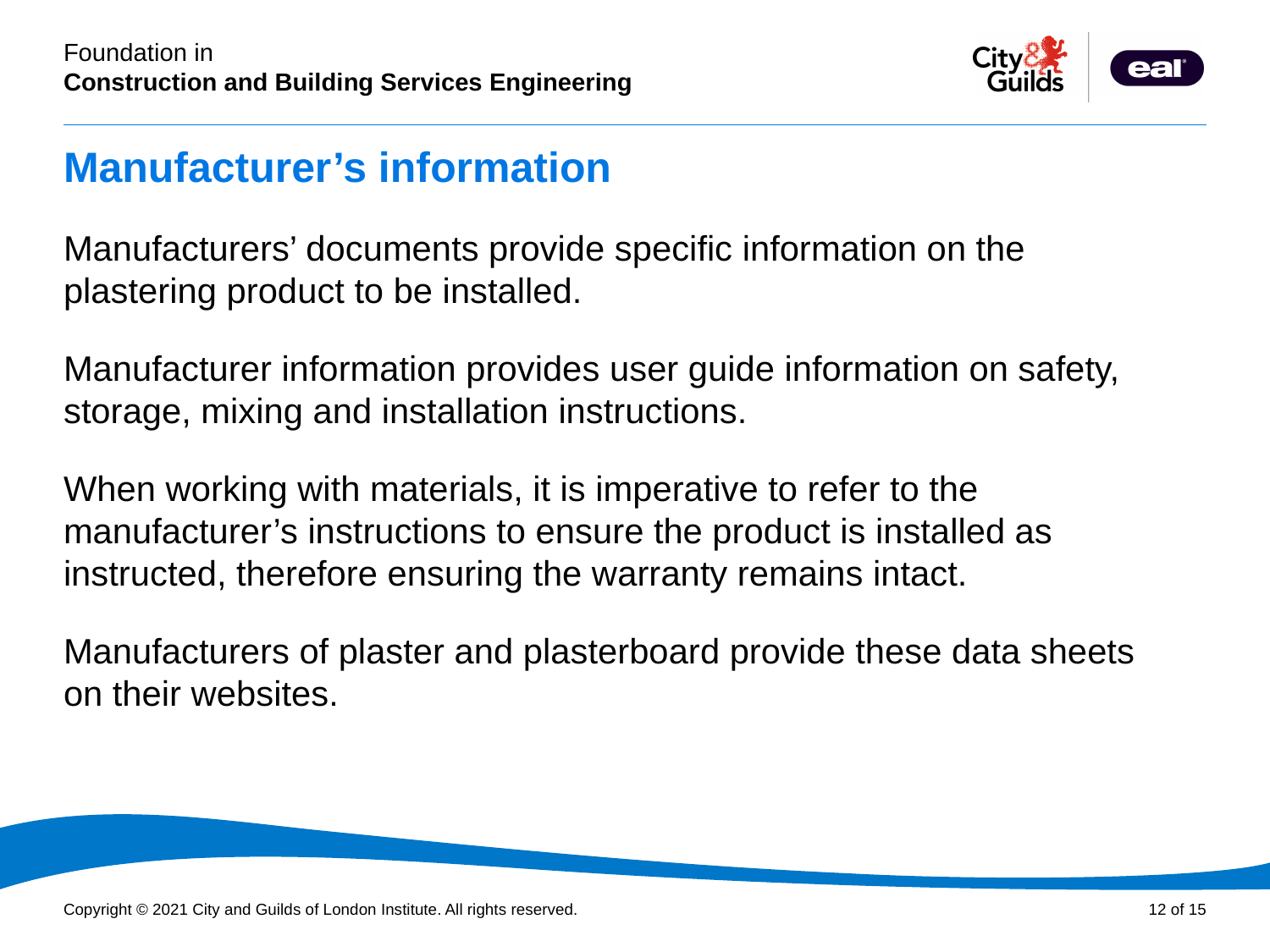

# Manufacturer’s information
Manufacturers’ documents provide specific information on the plastering product to be installed.
Manufacturer information provides user guide information on safety, storage, mixing and installation instructions.
When working with materials, it is imperative to refer to the manufacturer’s instructions to ensure the product is installed as instructed, therefore ensuring the warranty remains intact.
Manufacturers of plaster and plasterboard provide these data sheets on their websites.